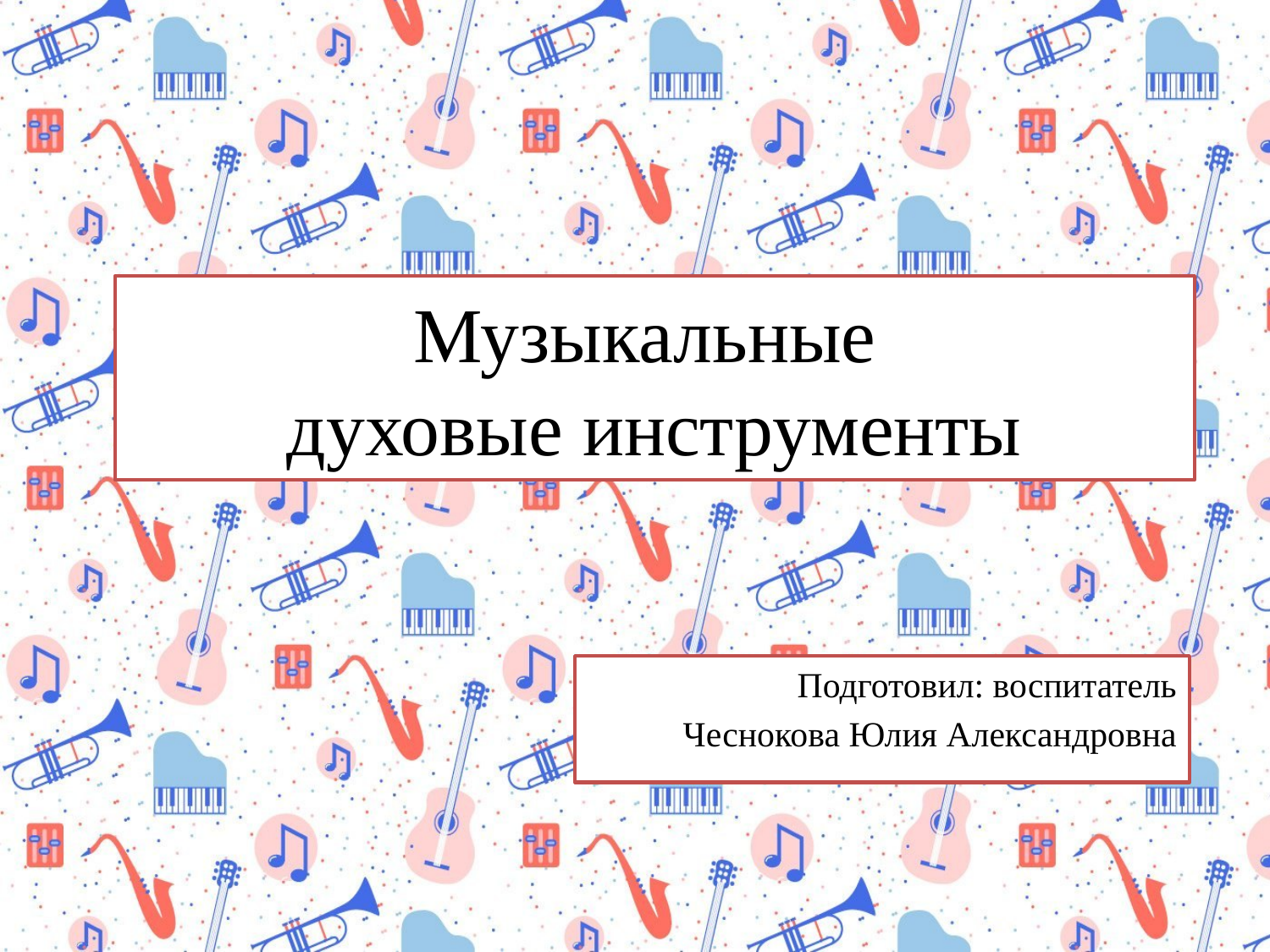

# Музыкальные духовые инструменты
Подготовил: воспитатель
Чеснокова Юлия Александровна